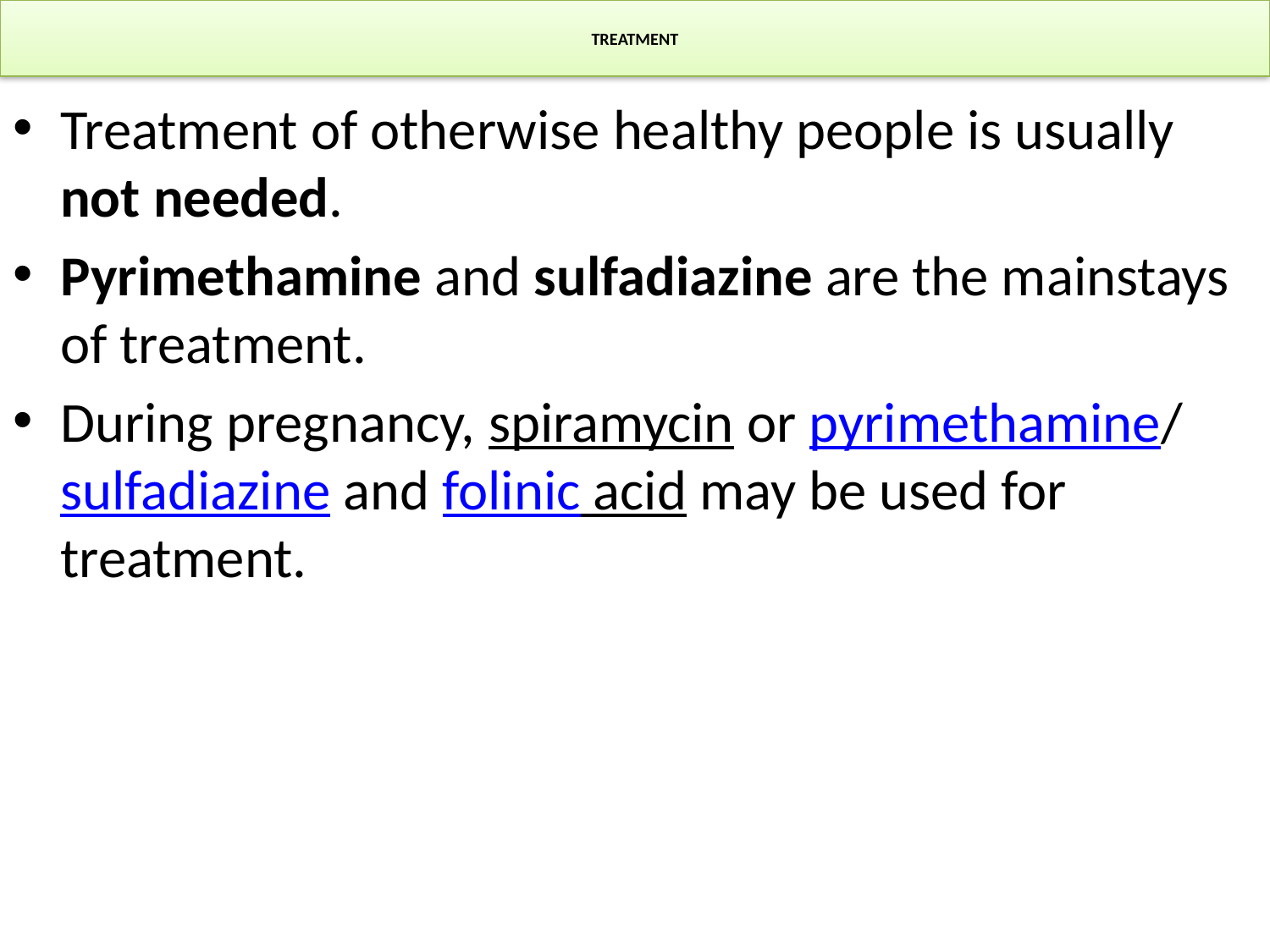

# TREATMENT
Treatment of otherwise healthy people is usually not needed.
Pyrimethamine and sulfadiazine are the mainstays of treatment.
During pregnancy, spiramycin or pyrimethamine/sulfadiazine and folinic acid may be used for treatment.